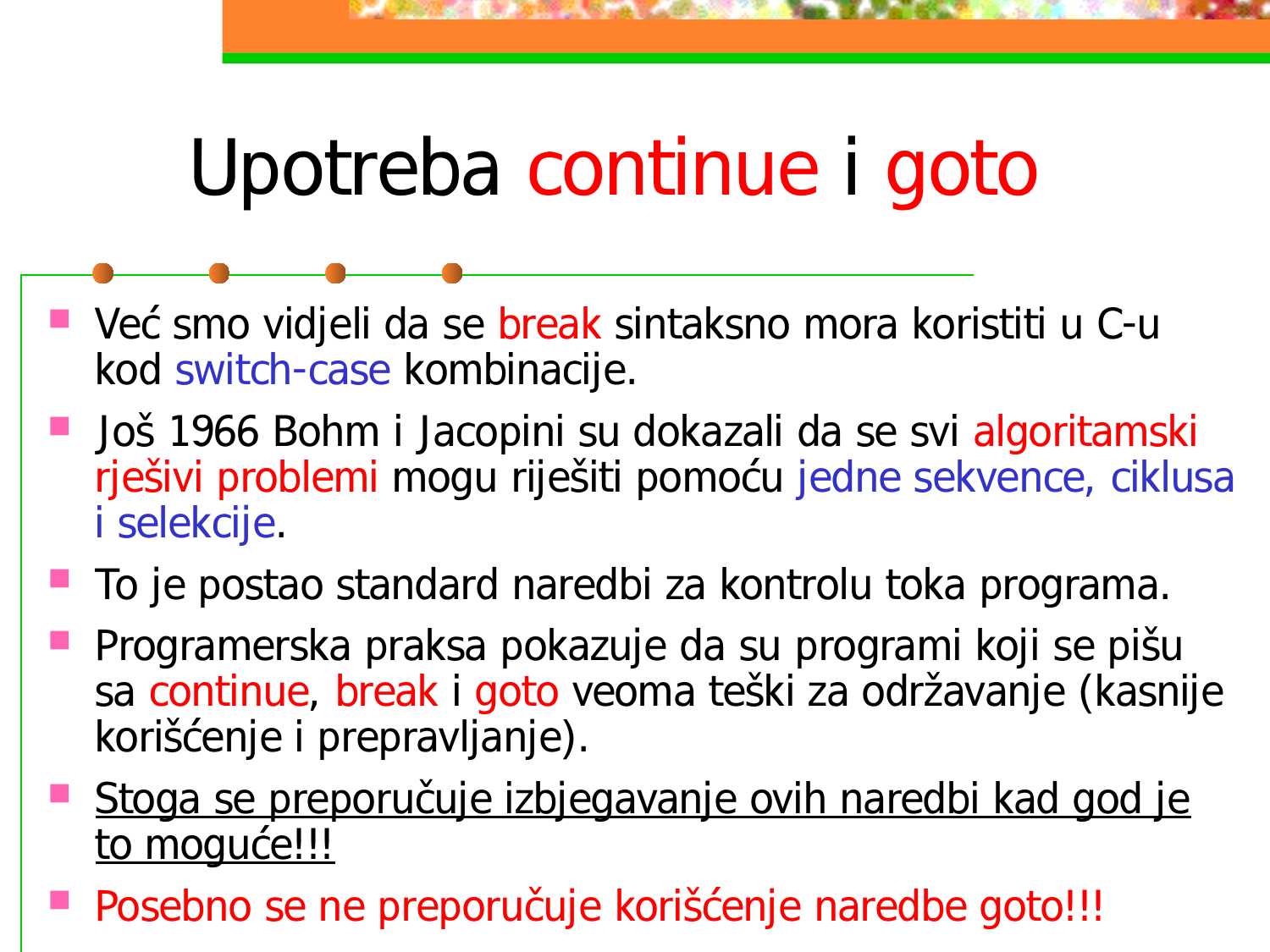

# Upotreba continue i goto
Već smo vidjeli da se break sintaksno mora koristiti u C-u kod switch-case kombinacije.
Još 1966 Bohm i Jacopini su dokazali da se svi algoritamski rješivi problemi mogu riješiti pomoću jedne sekvence, ciklusa i selekcije.
To je postao standard naredbi za kontrolu toka programa.
Programerska praksa pokazuje da su programi koji se pišu sa continue, break i goto veoma teški za održavanje (kasnije korišćenje i prepravljanje).
Stoga se preporučuje izbjegavanje ovih naredbi kad god je to moguće!!!
Posebno se ne preporučuje korišćenje naredbe goto!!!